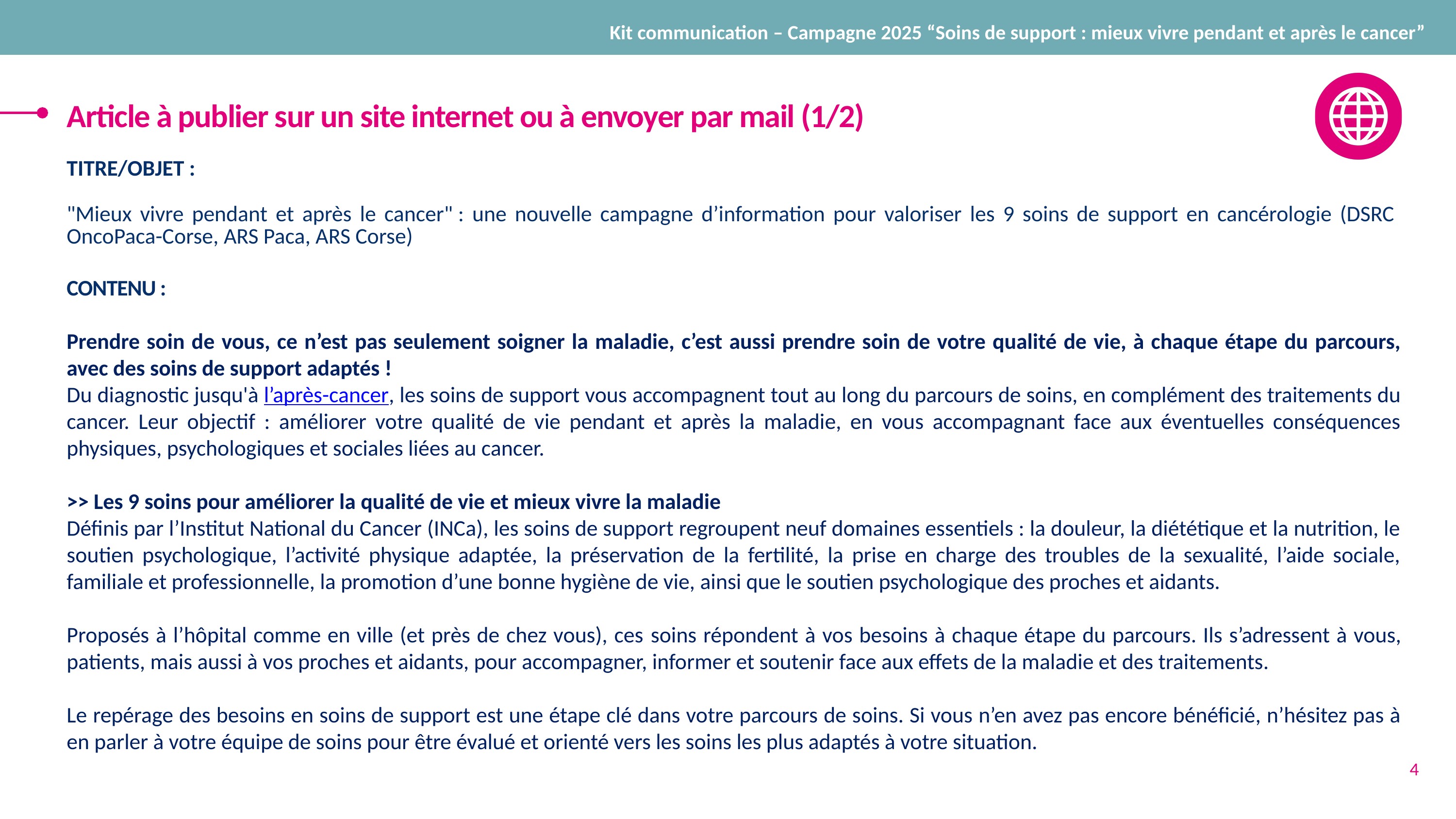

Kit communication – Campagne 2025 “Soins de support : mieux vivre pendant et après le cancer”
   KIT COMMUNICATION – Soins de support : mieux vivre pendant et après le cancer

Article à publier sur un site internet ou à envoyer par mail (1/2)

TITRE/OBJET :

"Mieux vivre pendant et après le cancer" : une nouvelle campagne d’information pour valoriser les 9 soins de support en cancérologie (DSRC OncoPaca-Corse, ARS Paca, ARS Corse)

CONTENU :

Prendre soin de vous, ce n’est pas seulement soigner la maladie, c’est aussi prendre soin de votre qualité de vie, à chaque étape du parcours, avec des soins de support adaptés !
Du diagnostic jusqu'à l’après-cancer, les soins de support vous accompagnent tout au long du parcours de soins, en complément des traitements du cancer. Leur objectif : améliorer votre qualité de vie pendant et après la maladie, en vous accompagnant face aux éventuelles conséquences physiques, psychologiques et sociales liées au cancer.

>> Les 9 soins pour améliorer la qualité de vie et mieux vivre la maladie
Définis par l’Institut National du Cancer (INCa), les soins de support regroupent neuf domaines essentiels : la douleur, la diététique et la nutrition, le soutien psychologique, l’activité physique adaptée, la préservation de la fertilité, la prise en charge des troubles de la sexualité, l’aide sociale, familiale et professionnelle, la promotion d’une bonne hygiène de vie, ainsi que le soutien psychologique des proches et aidants.

Proposés à l’hôpital comme en ville (et près de chez vous), ces soins répondent à vos besoins à chaque étape du parcours. Ils s’adressent à vous, patients, mais aussi à vos proches et aidants, pour accompagner, informer et soutenir face aux effets de la maladie et des traitements.

Le repérage des besoins en soins de support est une étape clé dans votre parcours de soins. Si vous n’en avez pas encore bénéficié, n’hésitez pas à en parler à votre équipe de soins pour être évalué et orienté vers les soins les plus adaptés à votre situation.
4